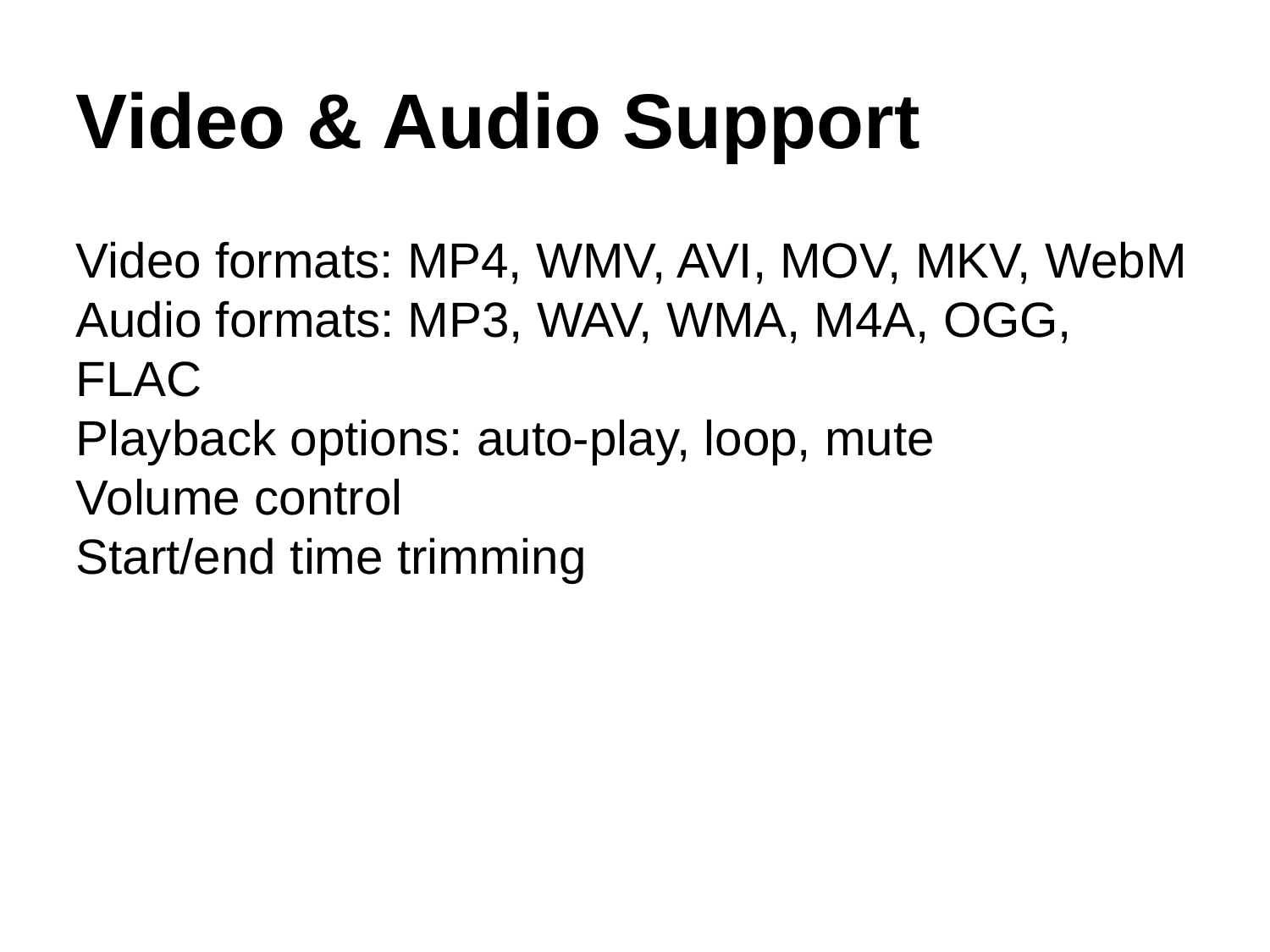

Video & Audio Support
Video formats: MP4, WMV, AVI, MOV, MKV, WebM
Audio formats: MP3, WAV, WMA, M4A, OGG, FLAC
Playback options: auto-play, loop, mute
Volume control
Start/end time trimming